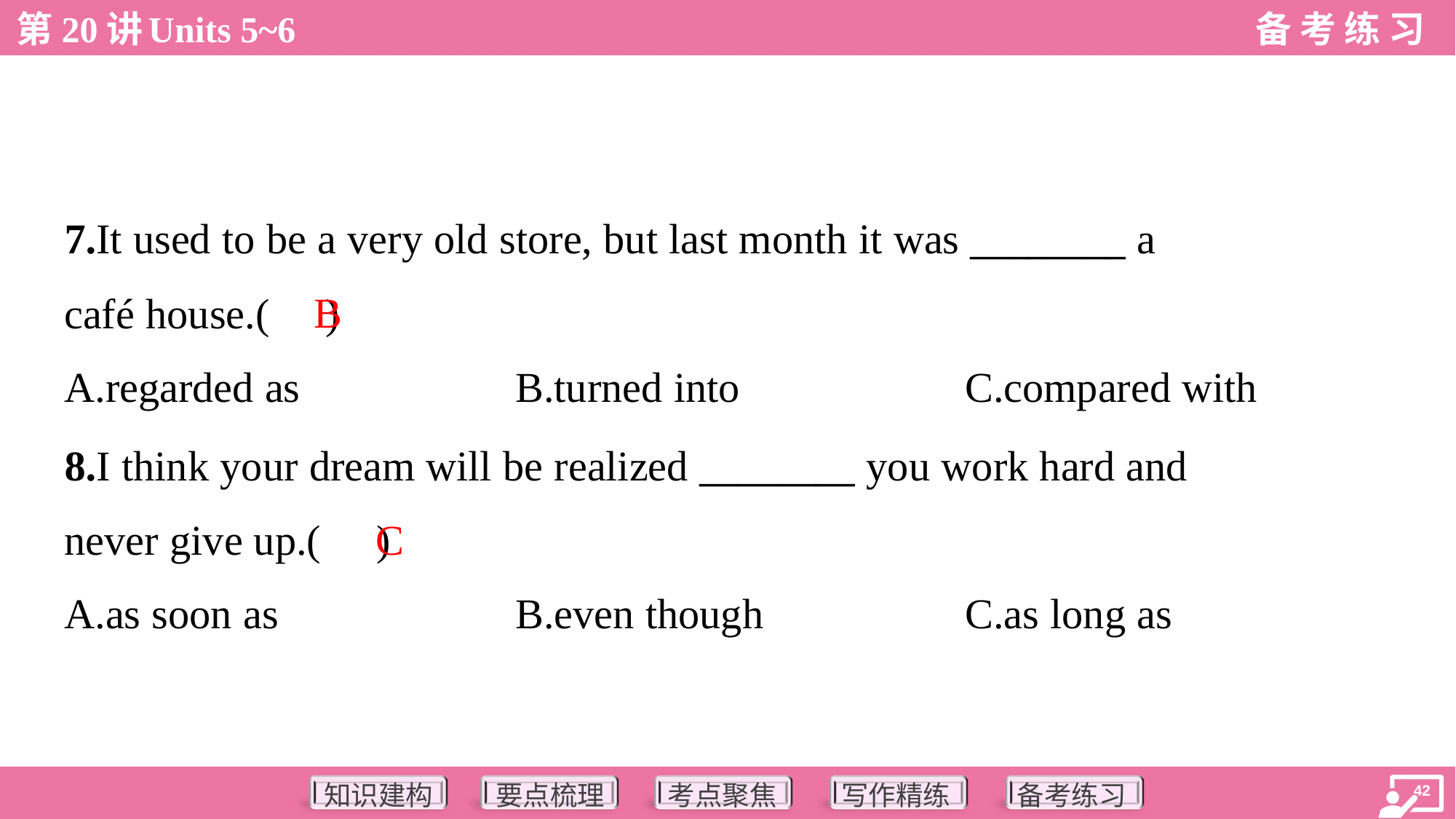

7.It used to be a very old store, but last month it was ________ a
café house.(     )
B
A.regarded as	B.turned into	C.compared with
8.I think your dream will be realized ________ you work hard and
never give up.(     )
C
A.as soon as	B.even though	C.as long as